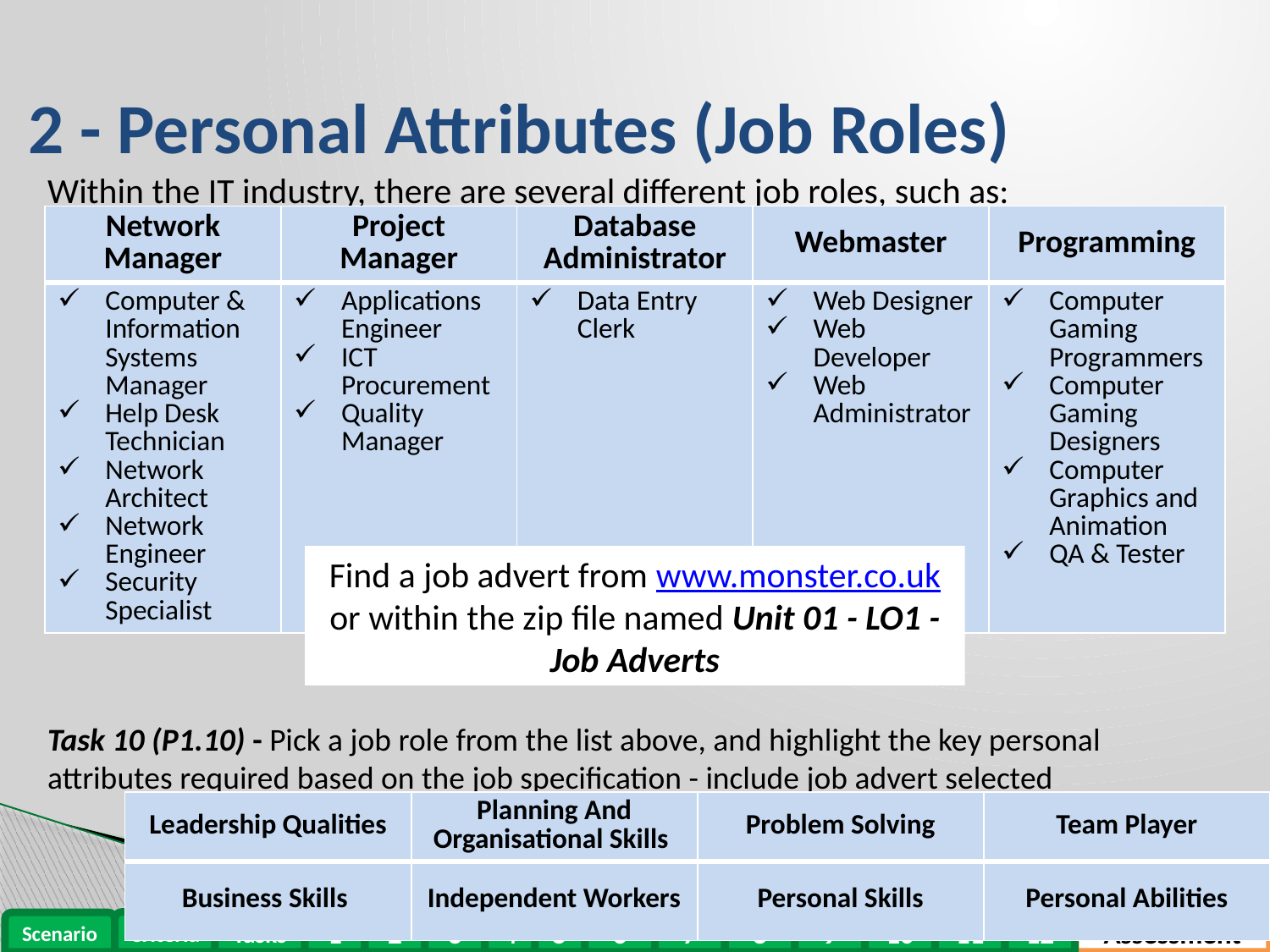

# 2 - Personal Attributes (Job Roles)
Within the IT industry, there are several different job roles, such as:

Task 10 (P1.10) - Pick a job role from the list above, and highlight the key personal attributes required based on the job specification - include job advert selected
| Network Manager | Project Manager | Database Administrator | Webmaster | Programming |
| --- | --- | --- | --- | --- |
| Computer & Information Systems Manager Help Desk Technician Network Architect Network Engineer Security Specialist | Applications Engineer ICT Procurement Quality Manager | Data Entry Clerk | Web Designer Web Developer Web Administrator | Computer Gaming Programmers Computer Gaming Designers Computer Graphics and Animation QA & Tester |
Find a job advert from www.monster.co.uk or within the zip file named Unit 01 - LO1 - Job Adverts
| Leadership Qualities | Planning And Organisational Skills | Problem Solving | Team Player |
| --- | --- | --- | --- |
| Business Skills | Independent Workers | Personal Skills | Personal Abilities |